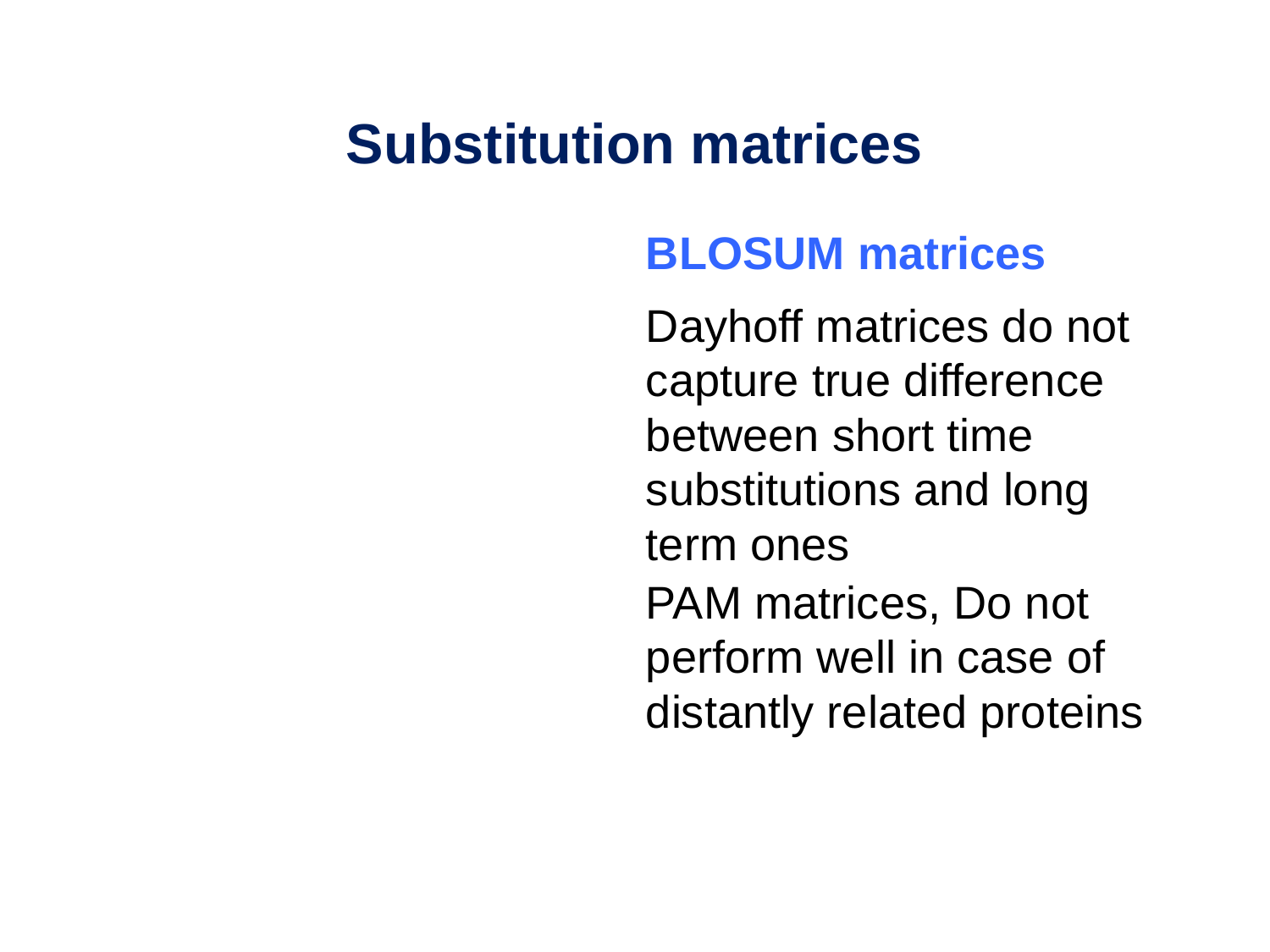

Substitution matrices
BLOSUM matrices
Dayhoff matrices do not capture true difference between short time substitutions and long term ones
PAM matrices, Do not perform well in case of distantly related proteins